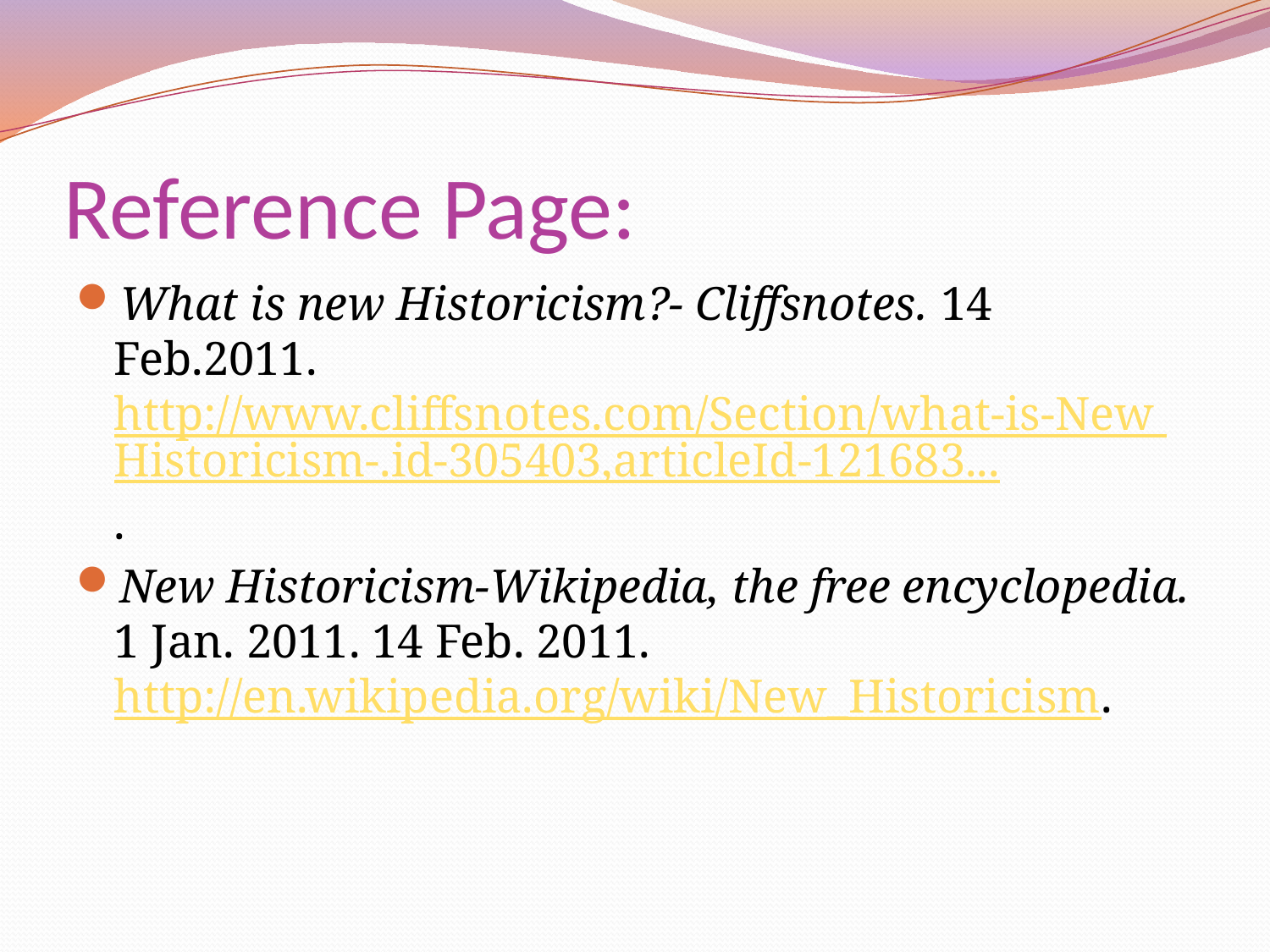

# Reference Page:
What is new Historicism?- Cliffsnotes. 14 Feb.2011. http://www.cliffsnotes.com/Section/what-is-New Historicism-.id-305403,articleId-121683....
New Historicism-Wikipedia, the free encyclopedia. 1 Jan. 2011. 14 Feb. 2011. http://en.wikipedia.org/wiki/New_Historicism.